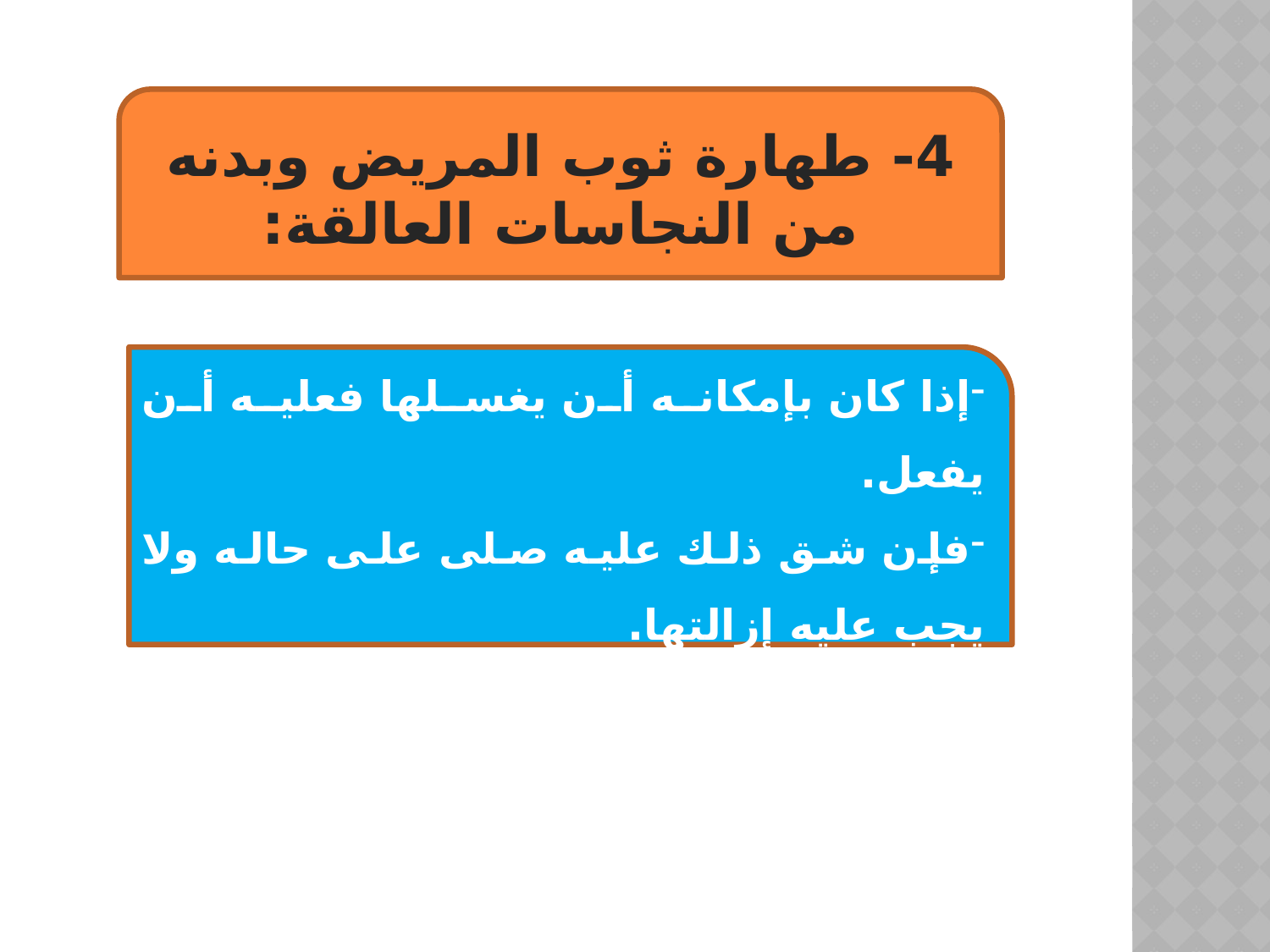

4- طهارة ثوب المريض وبدنه من النجاسات العالقة:
إذا كان بإمكانه أن يغسلها فعليه أن يفعل.
فإن شق ذلك عليه صلى على حاله ولا يجب عليه إزالتها.